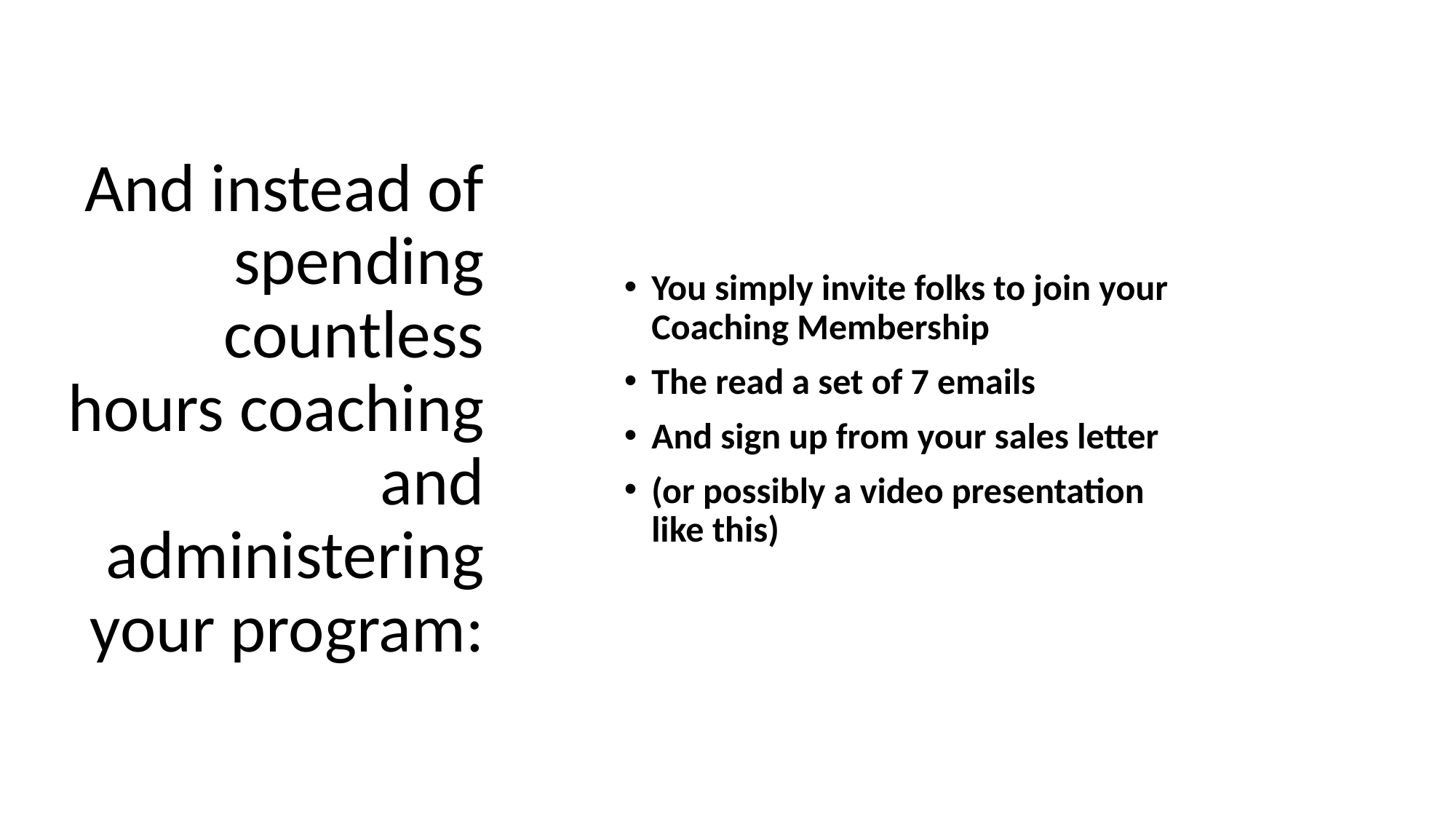

# And instead of spending countless hours coaching and administering your program:
You simply invite folks to join your Coaching Membership
The read a set of 7 emails
And sign up from your sales letter
(or possibly a video presentation like this)